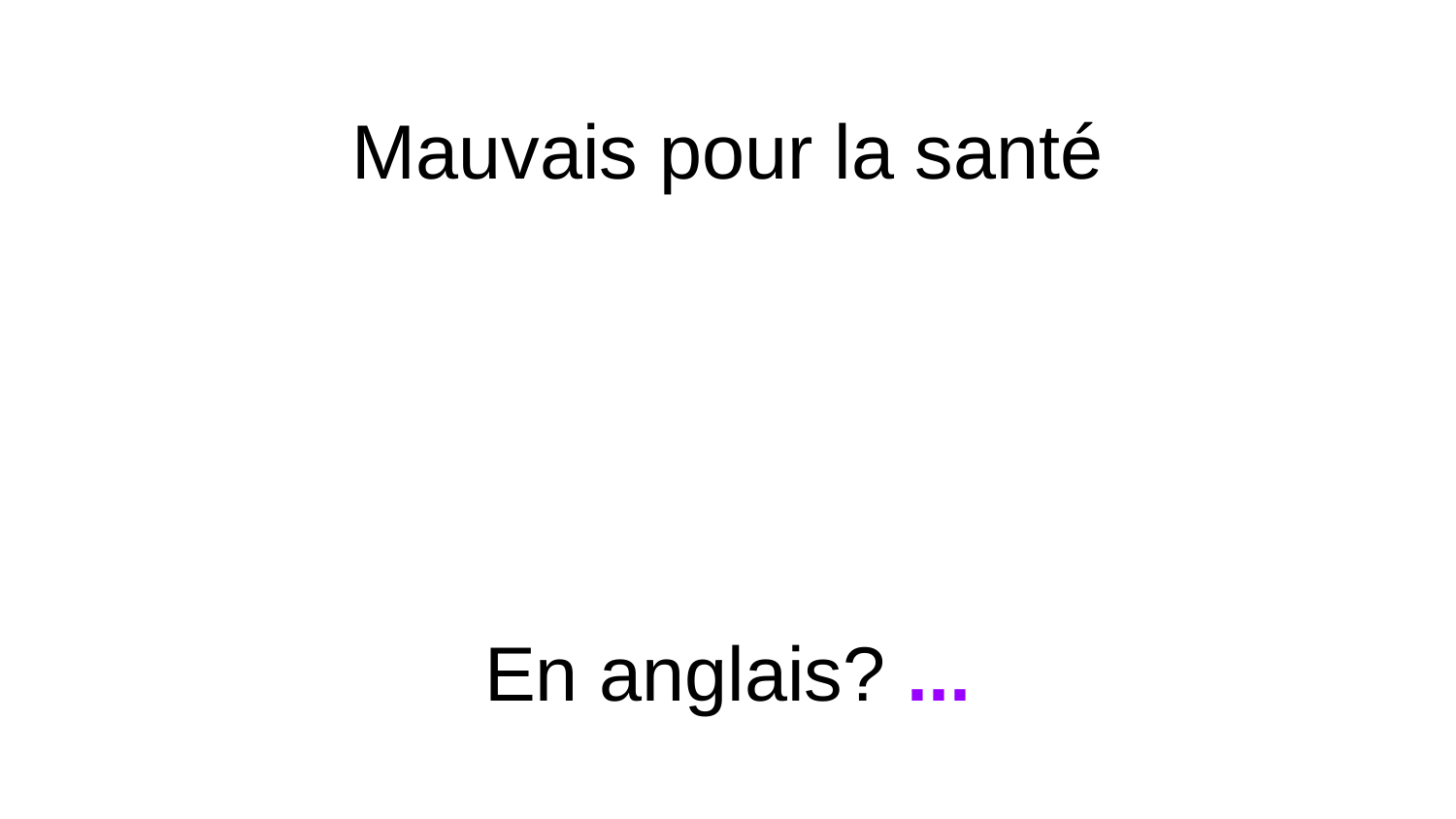

Mauvais pour la santé
En anglais? ...